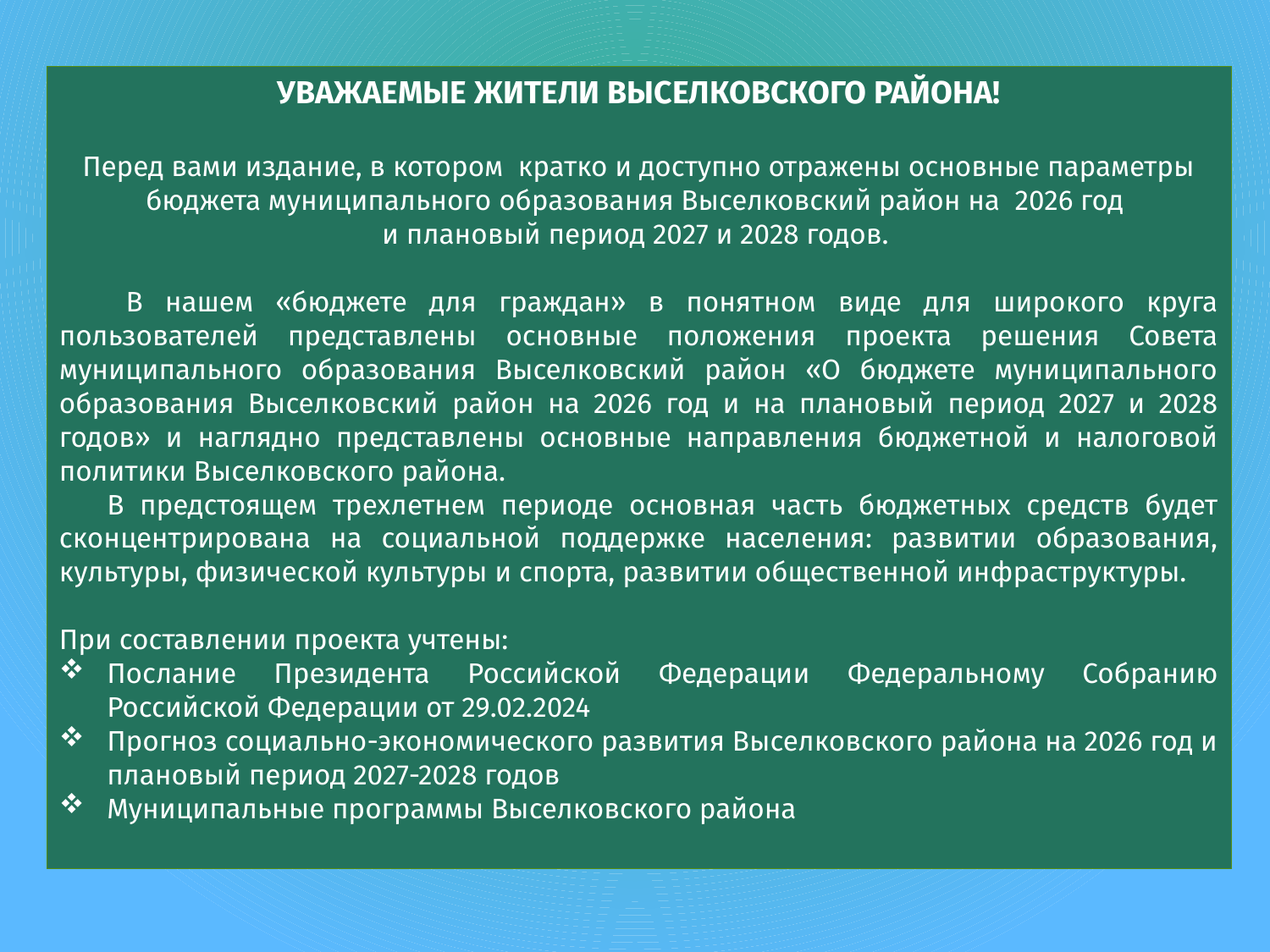

УВАЖАЕМЫЕ ЖИТЕЛИ ВЫСЕЛКОВСКОГО РАЙОНА!

Перед вами издание, в котором  кратко и доступно отражены основные параметры бюджета муниципального образования Выселковский район на  2026 год
и плановый период 2027 и 2028 годов.

   В нашем «бюджете для граждан» в понятном виде для широкого круга пользователей представлены основные положения проекта решения Совета муниципального образования Выселковский район «О бюджете муниципального образования Выселковский район на 2026 год и на плановый период 2027 и 2028 годов» и наглядно представлены основные направления бюджетной и налоговой политики Выселковского района.
   В предстоящем трехлетнем периоде основная часть бюджетных средств будет сконцентрирована на социальной поддержке населения: развитии образования, культуры, физической культуры и спорта, развитии общественной инфраструктуры.

При составлении проекта учтены:
Послание Президента Российской Федерации Федеральному Собранию Российской Федерации от 29.02.2024
Прогноз социально-экономического развития Выселковского района на 2026 год и плановый период 2027-2028 годов
Муниципальные программы Выселковского района